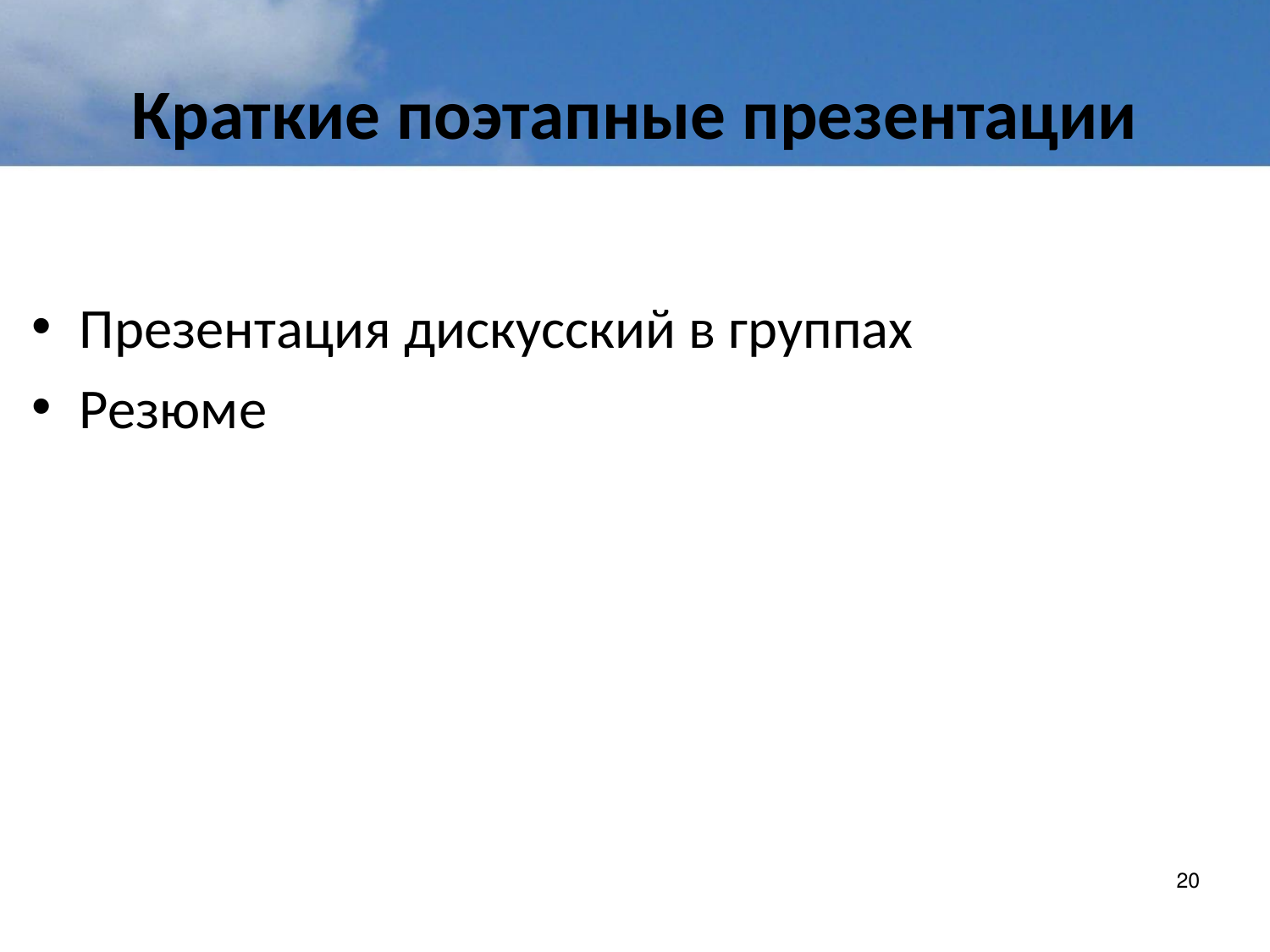

# Краткие поэтапные презентации

Презентация дискусский в группах
Резюме
20